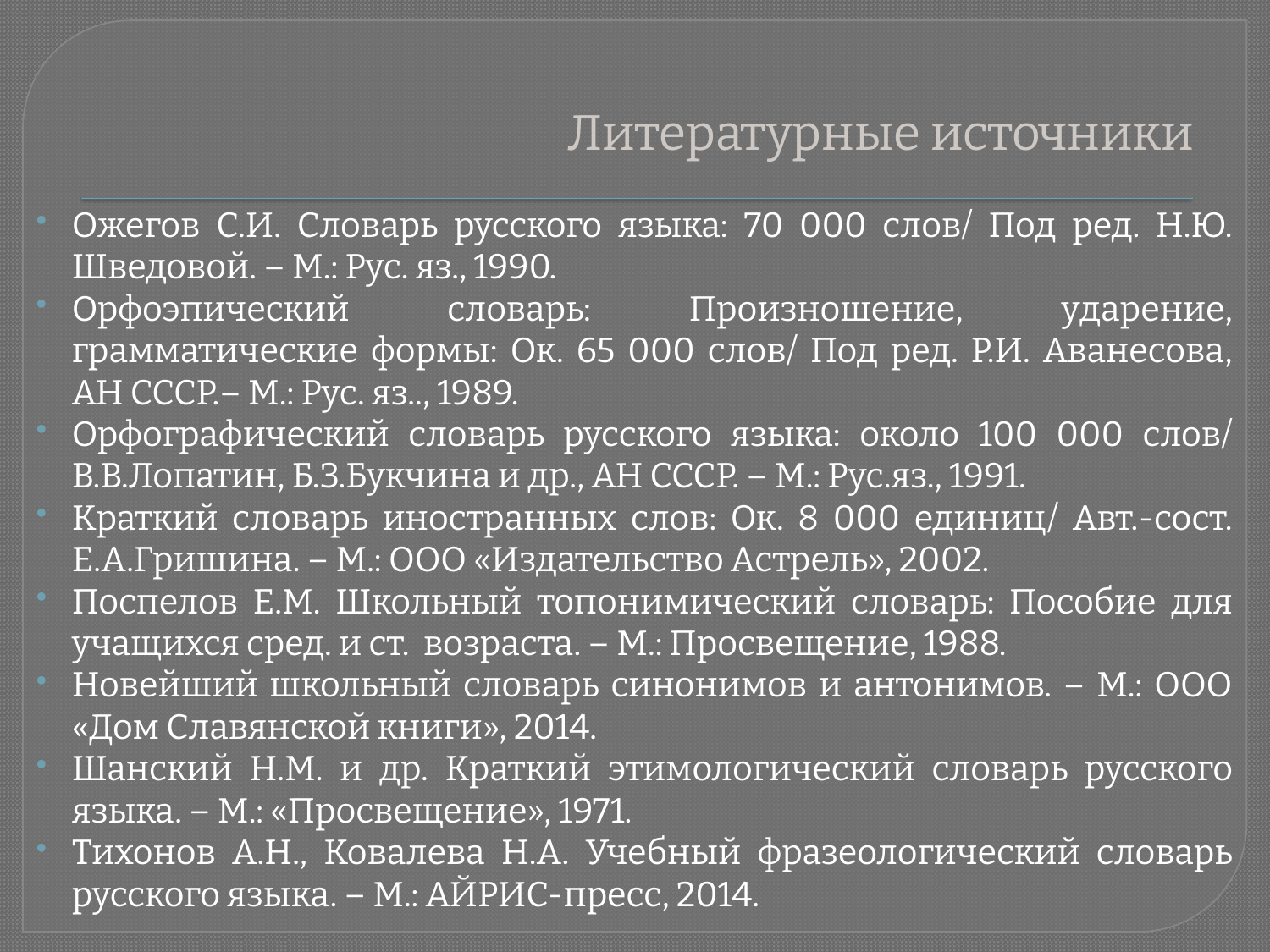

# Литературные источники
Ожегов С.И. Словарь русского языка: 70 000 слов/ Под ред. Н.Ю. Шведовой. – М.: Рус. яз., 1990.
Орфоэпический словарь: Произношение, ударение, грамматические формы: Ок. 65 000 слов/ Под ред. Р.И. Аванесова, АН СССР.– М.: Рус. яз.., 1989.
Орфографический словарь русского языка: около 100 000 слов/ В.В.Лопатин, Б.З.Букчина и др., АН СССР. – М.: Рус.яз., 1991.
Краткий словарь иностранных слов: Ок. 8 000 единиц/ Авт.-сост. Е.А.Гришина. – М.: ООО «Издательство Астрель», 2002.
Поспелов Е.М. Школьный топонимический словарь: Пособие для учащихся сред. и ст.  возраста. – М.: Просвещение, 1988.
Новейший школьный словарь синонимов и антонимов. – М.: ООО «Дом Славянской книги», 2014.
Шанский Н.М. и др. Краткий этимологический словарь русского языка. – М.: «Просвещение», 1971.
Тихонов А.Н., Ковалева Н.А. Учебный фразеологический словарь русского языка. – М.: АЙРИС-пресс, 2014.